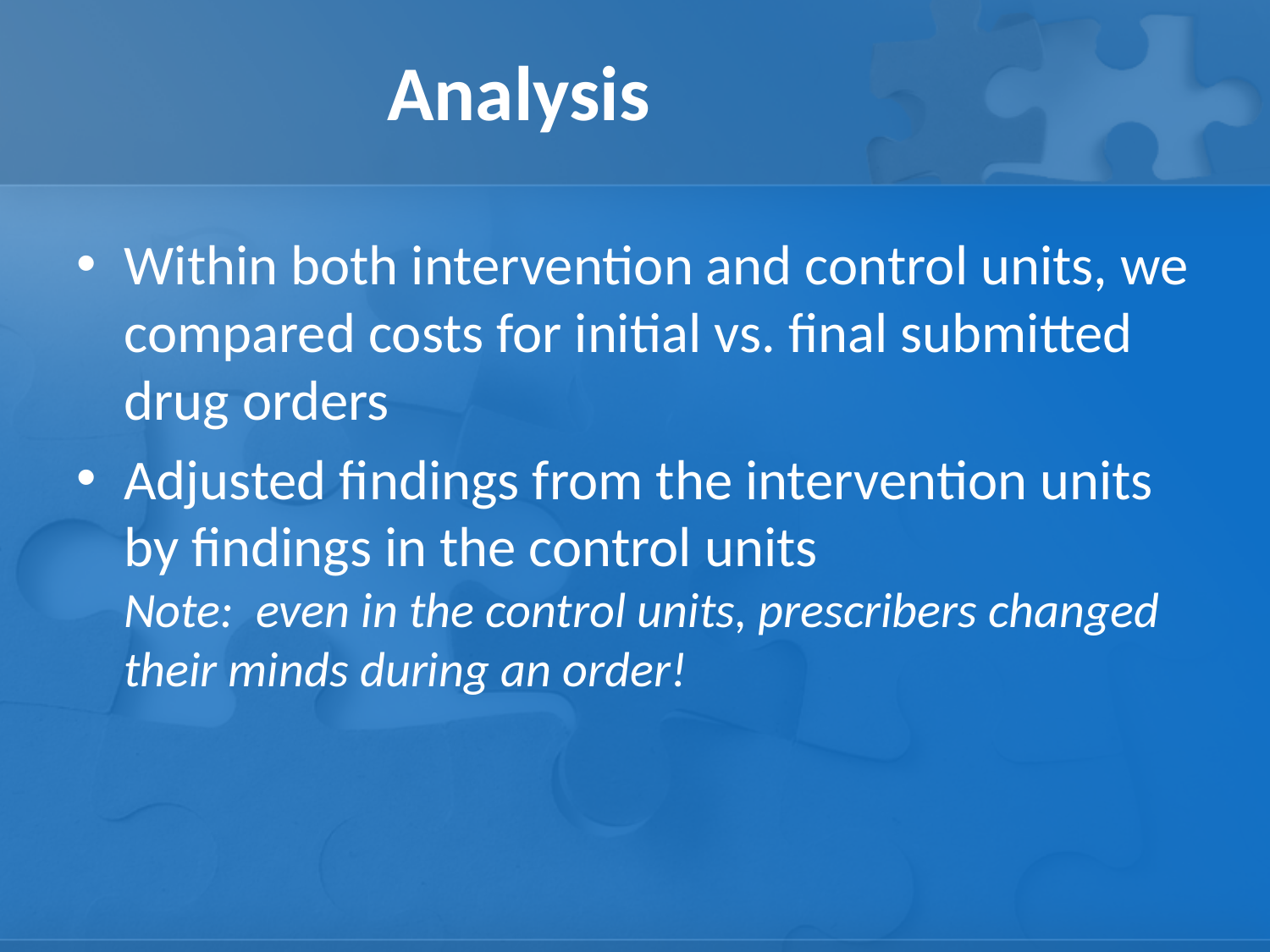

# Analysis
Within both intervention and control units, we compared costs for initial vs. final submitted drug orders
Adjusted findings from the intervention units by findings in the control units
Note:  even in the control units, prescribers changed their minds during an order!